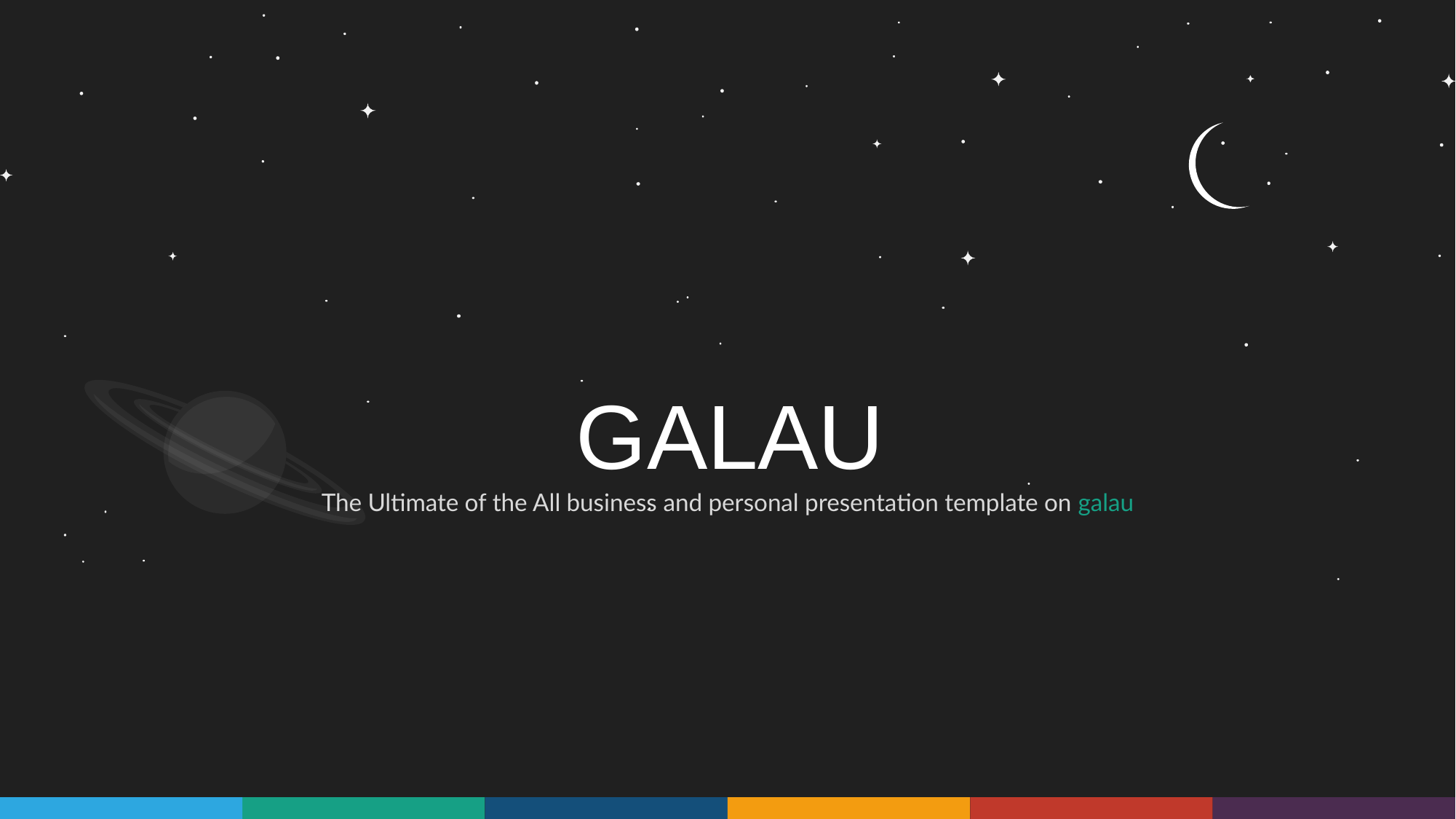

GALAU
The Ultimate of the All business and personal presentation template on galau